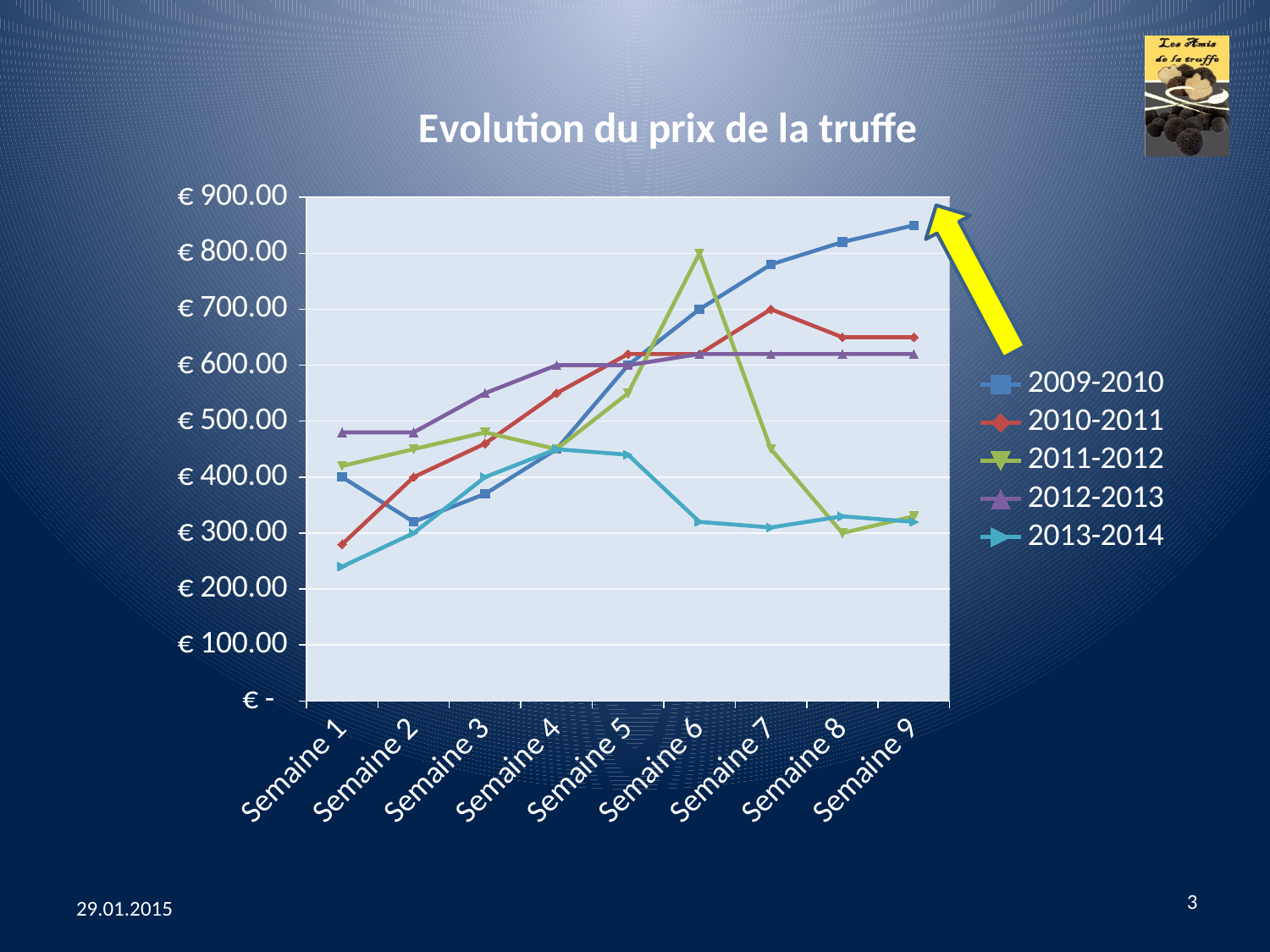

### Chart: Evolution du prix de la truffe

| Category | 2009-2010 | 2010-2011 | 2011-2012 | 2012-2013 | 2013-2014 |
|---|---|---|---|---|---|
| Semaine 1 | 400.0 | 280.0 | 420.0 | 480.0 | 240.0 |
| Semaine 2 | 320.0 | 400.0 | 450.0 | 480.0 | 300.0 |
| Semaine 3 | 370.0 | 460.0 | 480.0 | 550.0 | 400.0 |
| Semaine 4 | 450.0 | 550.0 | 450.0 | 600.0 | 450.0 |
| Semaine 5 | 600.0 | 620.0 | 550.0 | 600.0 | 440.0 |
| Semaine 6 | 700.0 | 620.0 | 800.0 | 620.0 | 320.0 |
| Semaine 7 | 780.0 | 700.0 | 450.0 | 620.0 | 310.0 |
| Semaine 8 | 820.0 | 650.0 | 300.0 | 620.0 | 330.0 |
| Semaine 9 | 850.0 | 650.0 | 330.0 | 620.0 | 320.0 |
3
29.01.2015